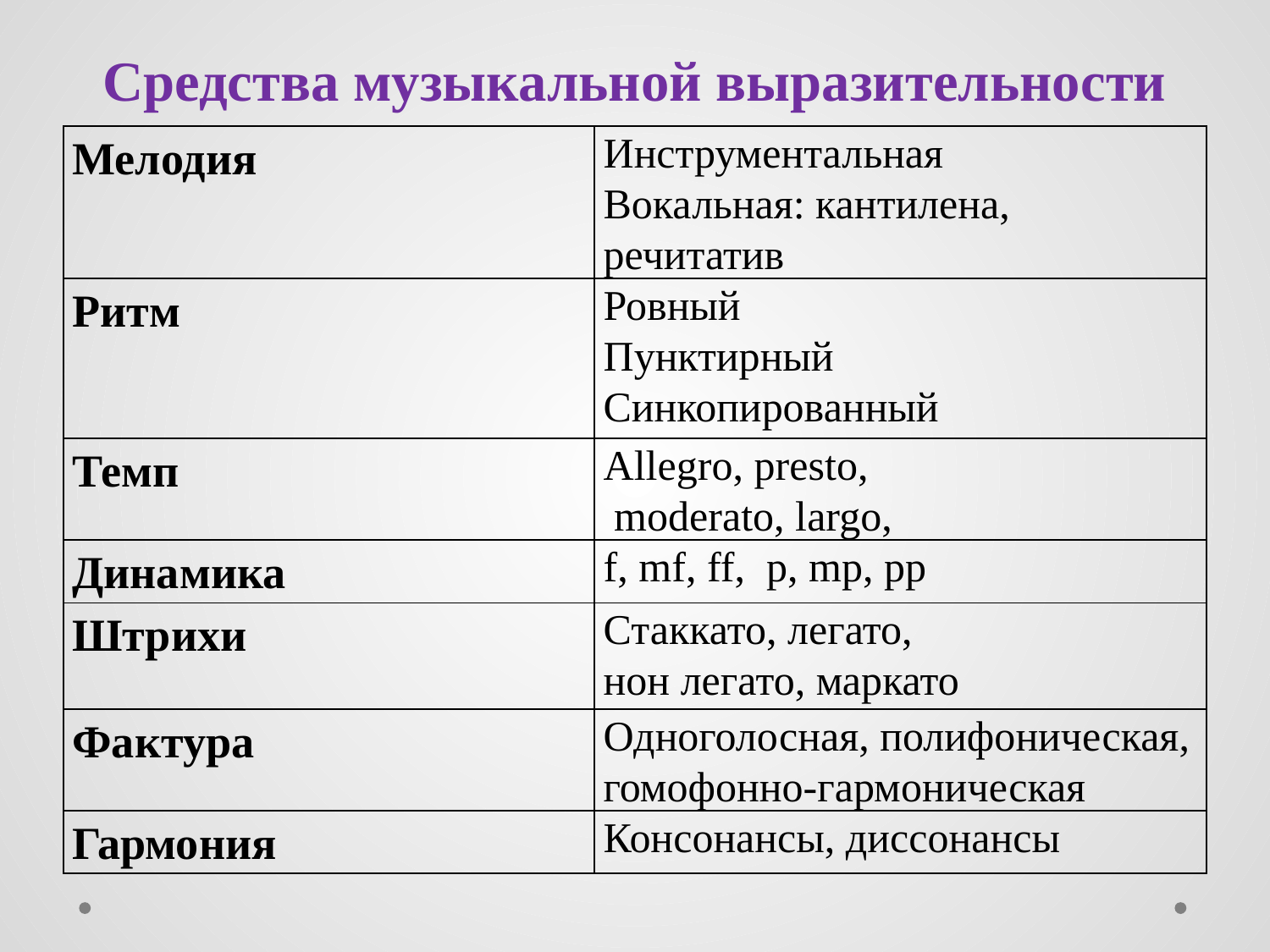

# Средства музыкальной выразительности
| Мелодия | Инструментальная Вокальная: кантилена, речитатив |
| --- | --- |
| Ритм | Ровный Пунктирный Синкопированный |
| Темп | Allegro, presto, moderato, largo, |
| Динамика | f, mf, ff, p, mp, pp |
| Штрихи | Стаккато, легато, нон легато, маркато |
| Фактура | Одноголосная, полифоническая, гомофонно-гармоническая |
| Гармония | Консонансы, диссонансы |